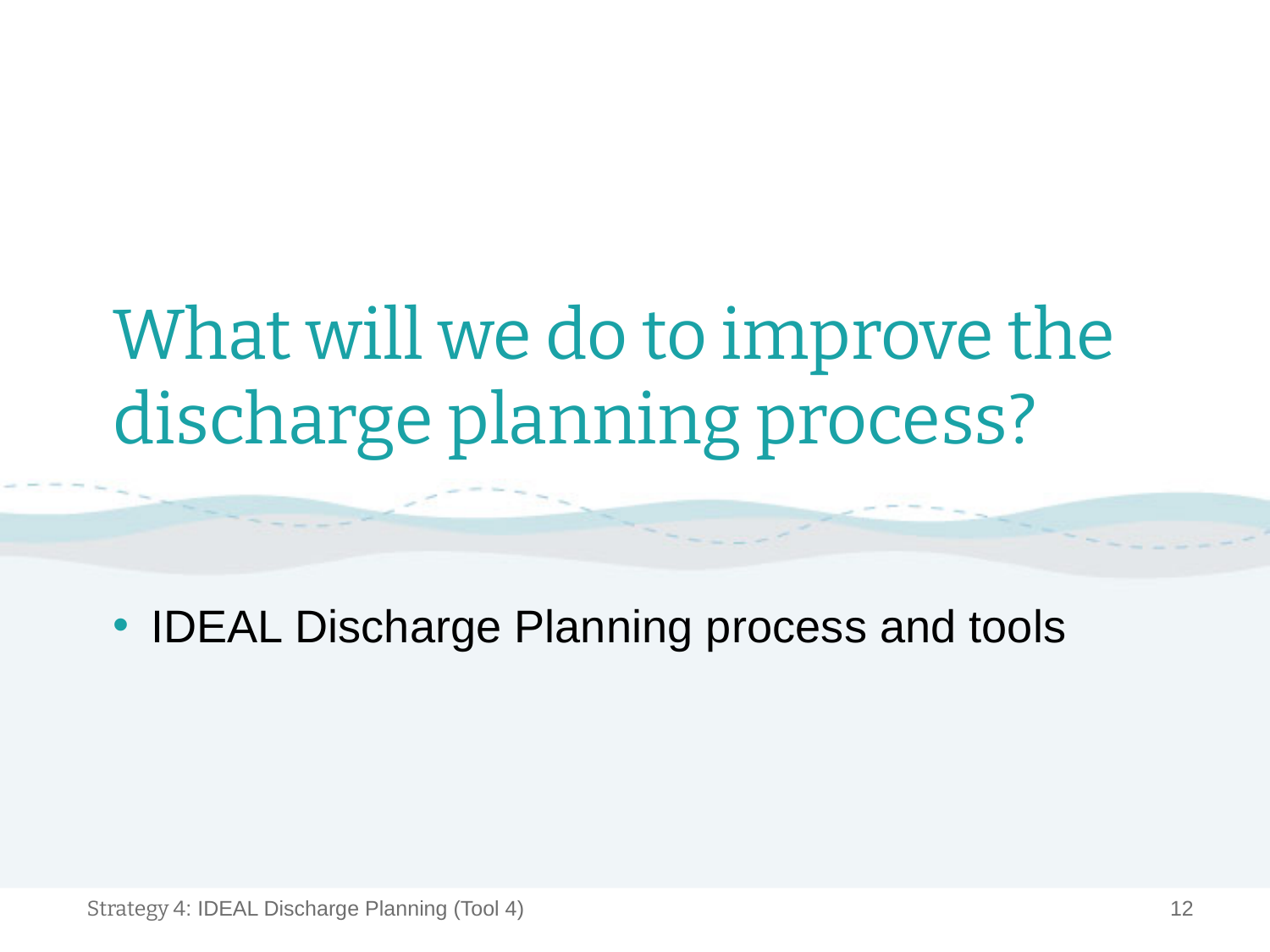

# What will we do to improve the discharge planning process?
IDEAL Discharge Planning process and tools
Strategy 4: IDEAL Discharge Planning (Tool 4)
12